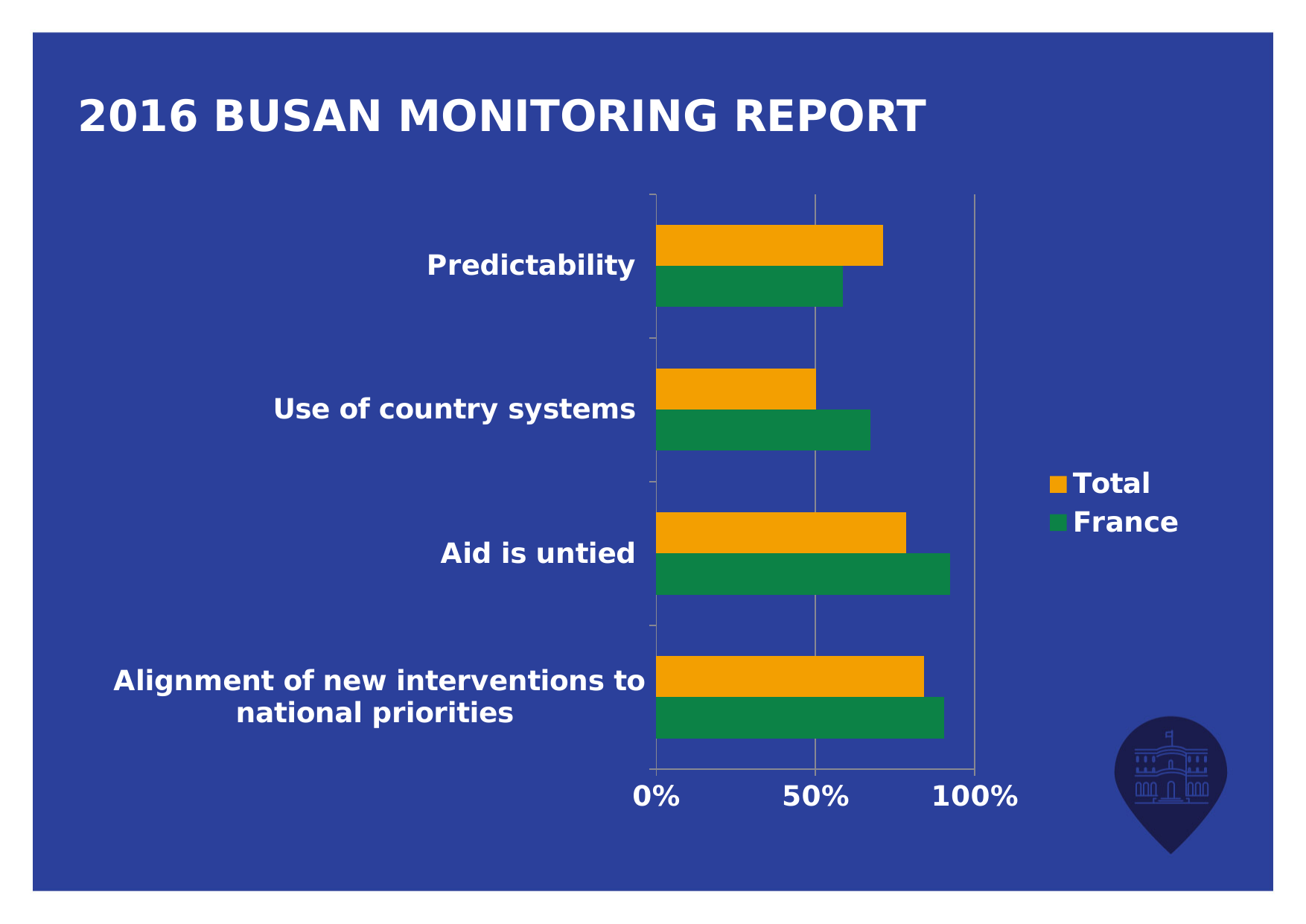

# 2016 Busan monitoring report

### Chart

| Category | France  | Total |
|---|---|---|
| Alignment of new interventions to national priorities  | 0.903 | 0.84 |
| Aid is untied  | 0.923 | 0.784 |
| Use of country systems  | 0.673 | 0.501 |
| Predictability  | 0.587 | 0.713 |